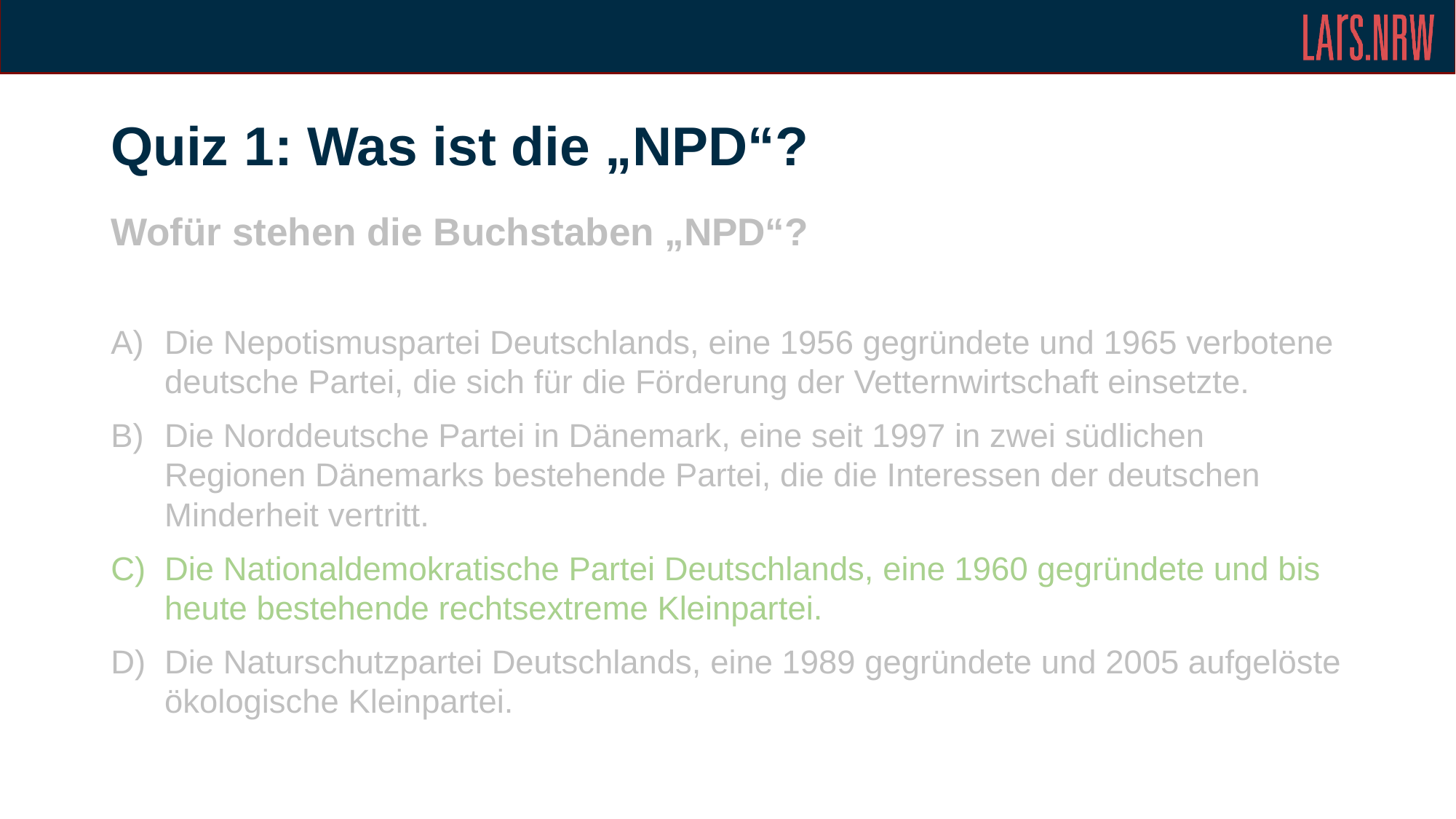

# Quiz 1: Was ist die „NPD“?
Wofür stehen die Buchstaben „NPD“?

Die Nepotismuspartei Deutschlands, eine 1956 gegründete und 1965 verbotene deutsche Partei, die sich für die Förderung der Vetternwirtschaft einsetzte.
Die Norddeutsche Partei in Dänemark, eine seit 1997 in zwei südlichen Regionen Dänemarks bestehende Partei, die die Interessen der deutschen Minderheit vertritt.
Die Nationaldemokratische Partei Deutschlands, eine 1960 gegründete und bis heute bestehende rechtsextreme Kleinpartei.
Die Naturschutzpartei Deutschlands, eine 1989 gegründete und 2005 aufgelöste ökologische Kleinpartei.